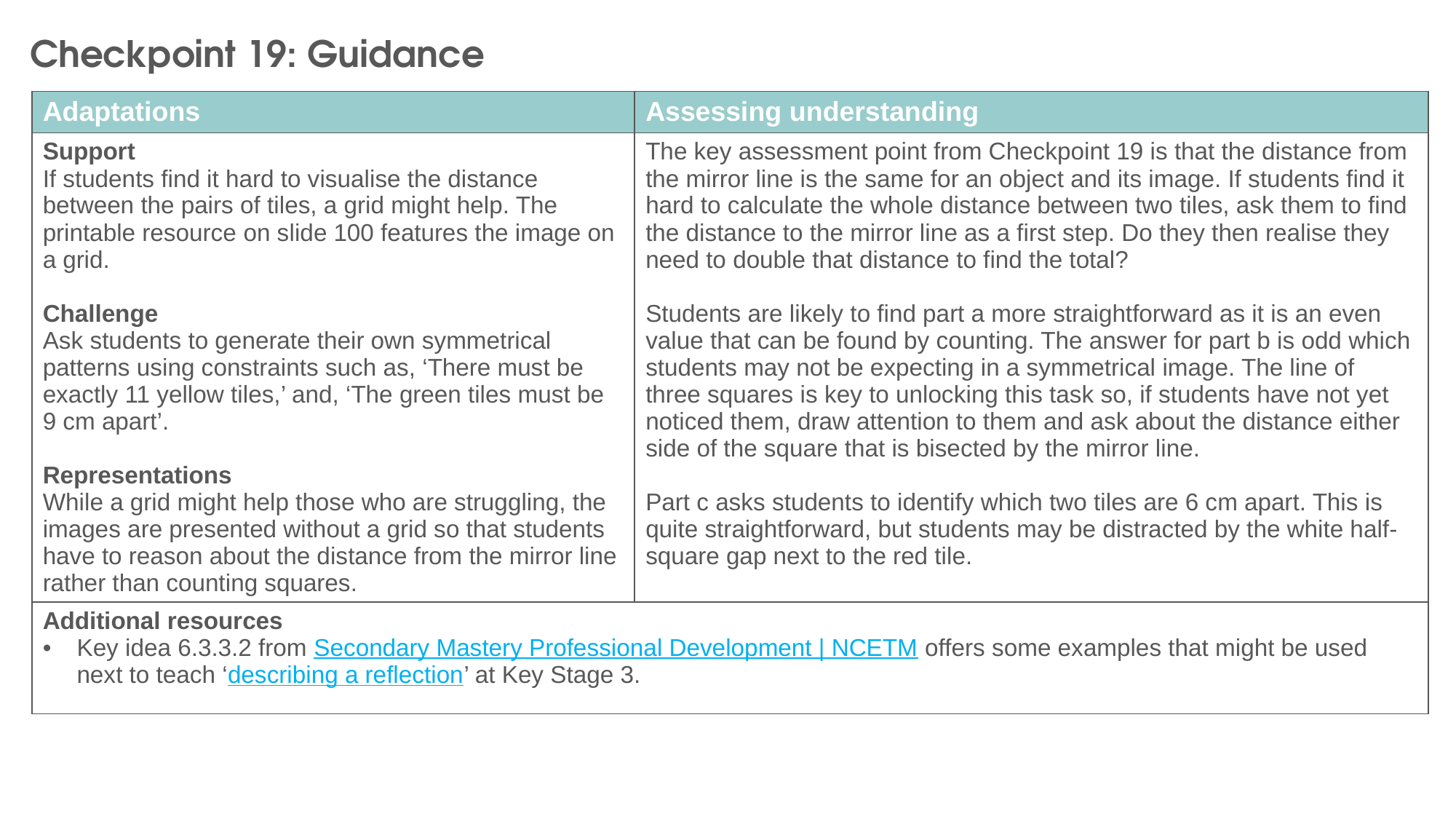

Checkpoint 19: Guidance
| Adaptations | Assessing understanding |
| --- | --- |
| Support If students find it hard to visualise the distance between the pairs of tiles, a grid might help. The printable resource on slide 100 features the image on a grid. Challenge Ask students to generate their own symmetrical patterns using constraints such as, ‘There must be exactly 11 yellow tiles,’ and, ‘The green tiles must be 9 cm apart’. Representations While a grid might help those who are struggling, the images are presented without a grid so that students have to reason about the distance from the mirror line rather than counting squares. | The key assessment point from Checkpoint 19 is that the distance from the mirror line is the same for an object and its image. If students find it hard to calculate the whole distance between two tiles, ask them to find the distance to the mirror line as a first step. Do they then realise they need to double that distance to find the total? Students are likely to find part a more straightforward as it is an even value that can be found by counting. The answer for part b is odd which students may not be expecting in a symmetrical image. The line of three squares is key to unlocking this task so, if students have not yet noticed them, draw attention to them and ask about the distance either side of the square that is bisected by the mirror line. Part c asks students to identify which two tiles are 6 cm apart. This is quite straightforward, but students may be distracted by the white half-square gap next to the red tile. |
| Additional resources Key idea 6.3.3.2 from Secondary Mastery Professional Development | NCETM offers some examples that might be used next to teach ‘describing a reflection’ at Key Stage 3. |  |